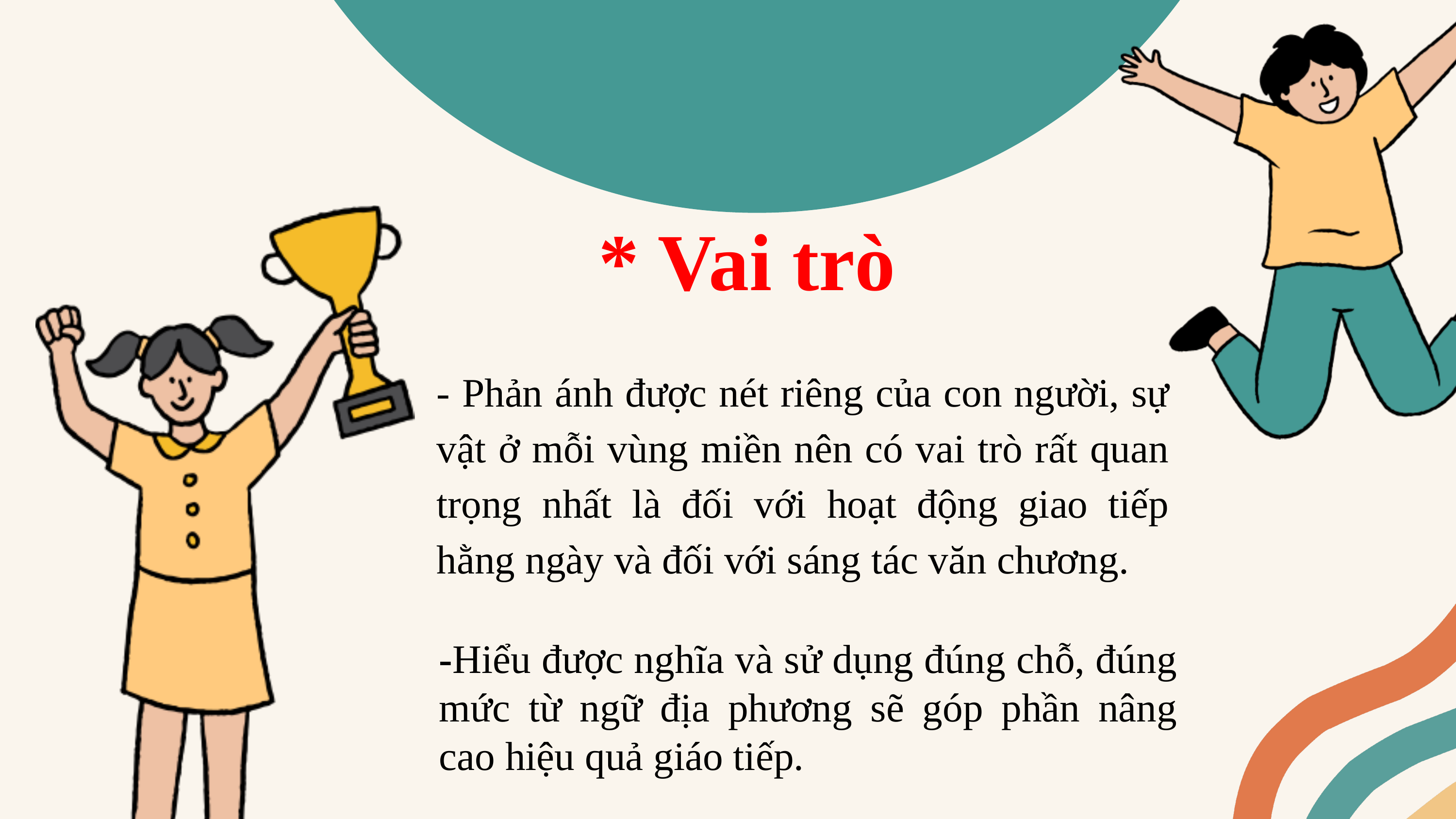

* Vai trò
- Phản ánh được nét riêng của con người, sự vật ở mỗi vùng miền nên có vai trò rất quan trọng nhất là đối với hoạt động giao tiếp hằng ngày và đối với sáng tác văn chương.

-Hiểu được nghĩa và sử dụng đúng chỗ, đúng mức từ ngữ địa phương sẽ góp phần nâng cao hiệu quả giáo tiếp.